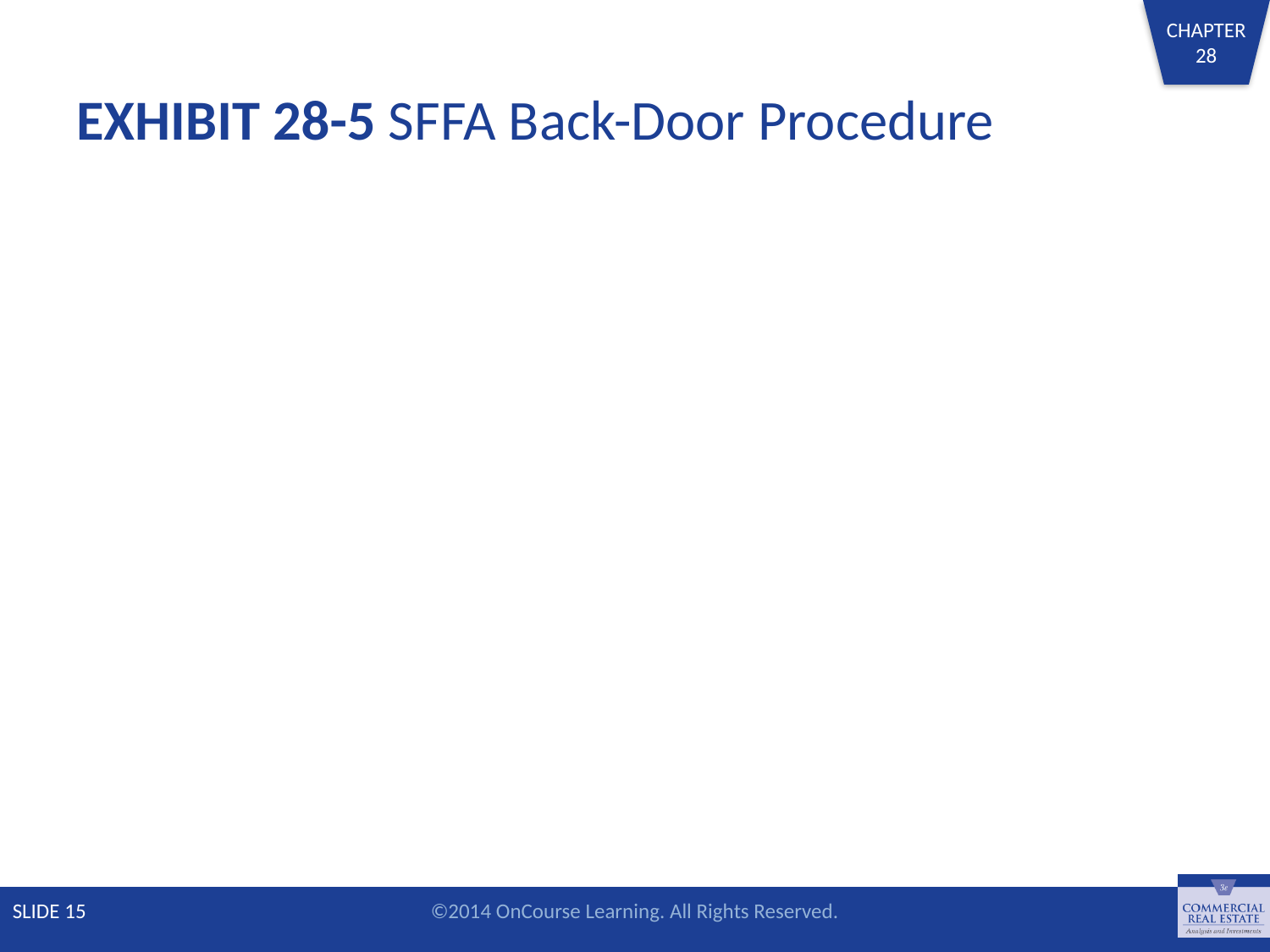

# EXHIBIT 28-5 SFFA Back-Door Procedure

SLIDE 15